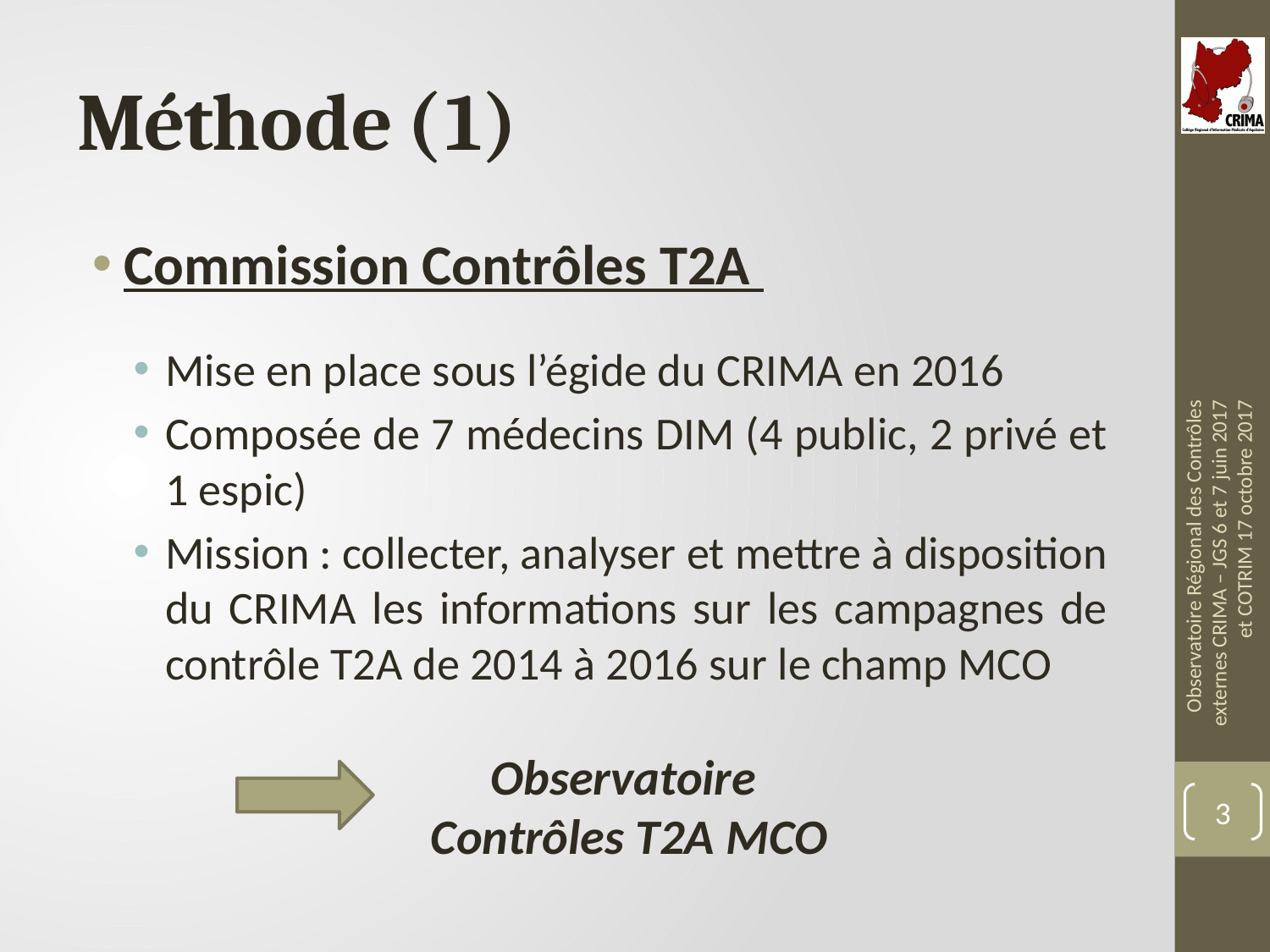

# Méthode (1)
Commission Contrôles T2A

Mise en place sous l’égide du CRIMA en 2016
Composée de 7 médecins DIM (4 public, 2 privé et 1 espic)
Mission : collecter, analyser et mettre à disposition du CRIMA les informations sur les campagnes de contrôle T2A de 2014 à 2016 sur le champ MCO

Observatoire Régional des Contrôles externes CRIMA – JGS 6 et 7 juin 2017 et COTRIM 17 octobre 2017
Observatoire
Contrôles T2A MCO

3